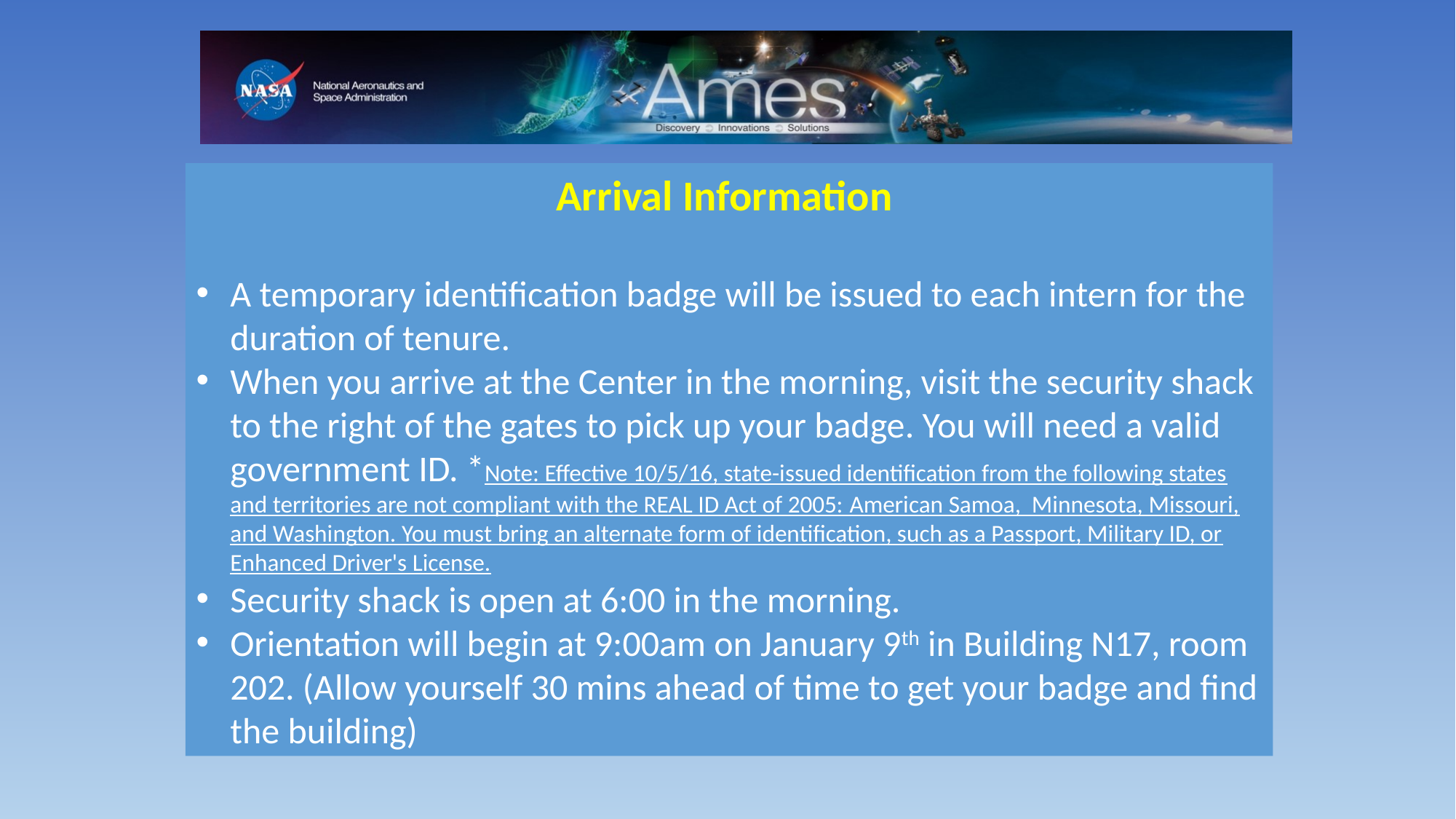

Arrival Information

A temporary identification badge will be issued to each intern for the duration of tenure.
When you arrive at the Center in the morning, visit the security shack to the right of the gates to pick up your badge. You will need a valid government ID. *Note: Effective 10/5/16, state-issued identification from the following states and territories are not compliant with the REAL ID Act of 2005: American Samoa,  Minnesota, Missouri, and Washington. You must bring an alternate form of identification, such as a Passport, Military ID, or Enhanced Driver's License.
Security shack is open at 6:00 in the morning.
Orientation will begin at 9:00am on January 9th in Building N17, room 202. (Allow yourself 30 mins ahead of time to get your badge and find the building)